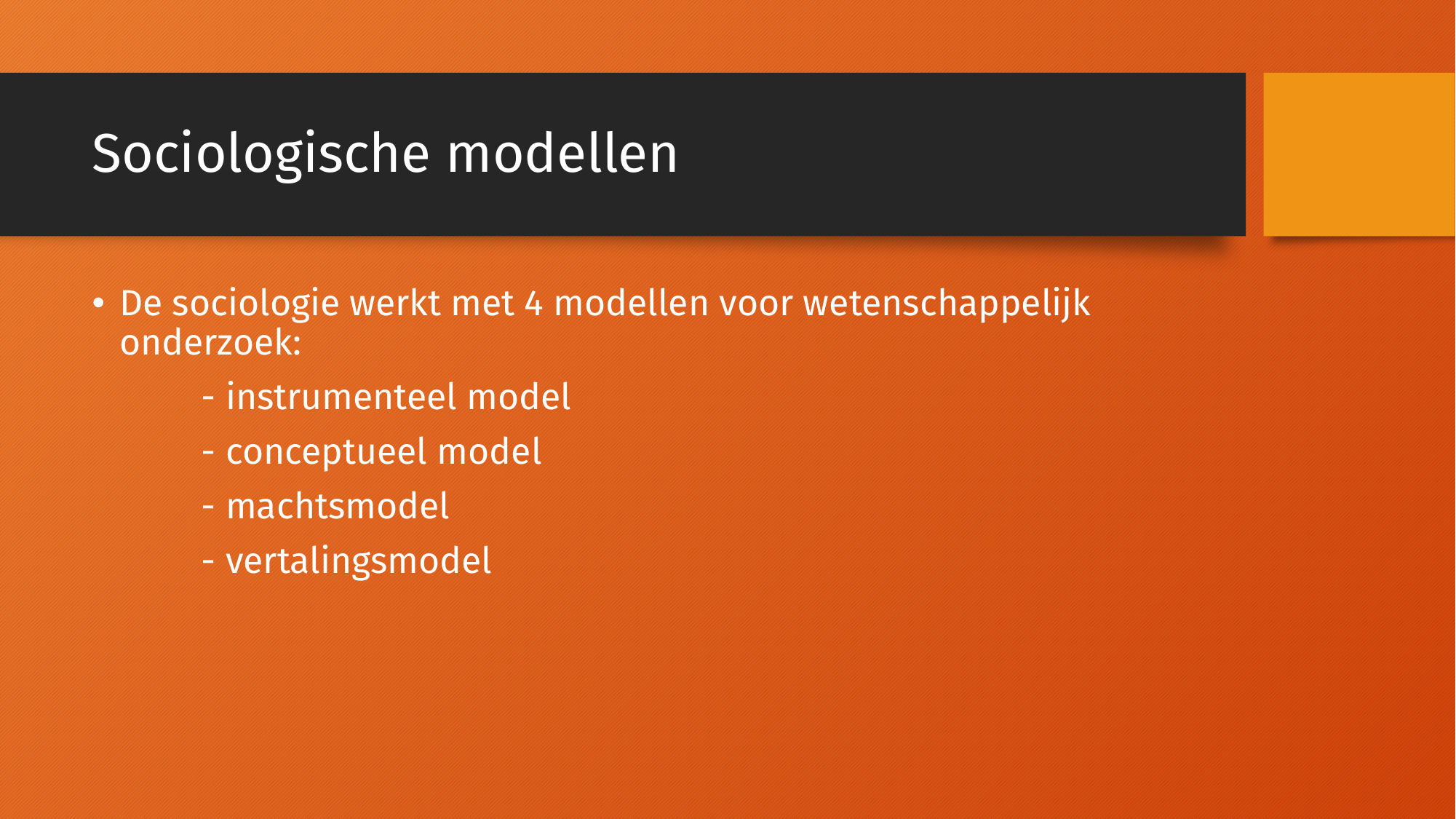

# Sociologische modellen
De sociologie werkt met 4 modellen voor wetenschappelijk onderzoek:
	- instrumenteel model
	- conceptueel model
	- machtsmodel
	- vertalingsmodel